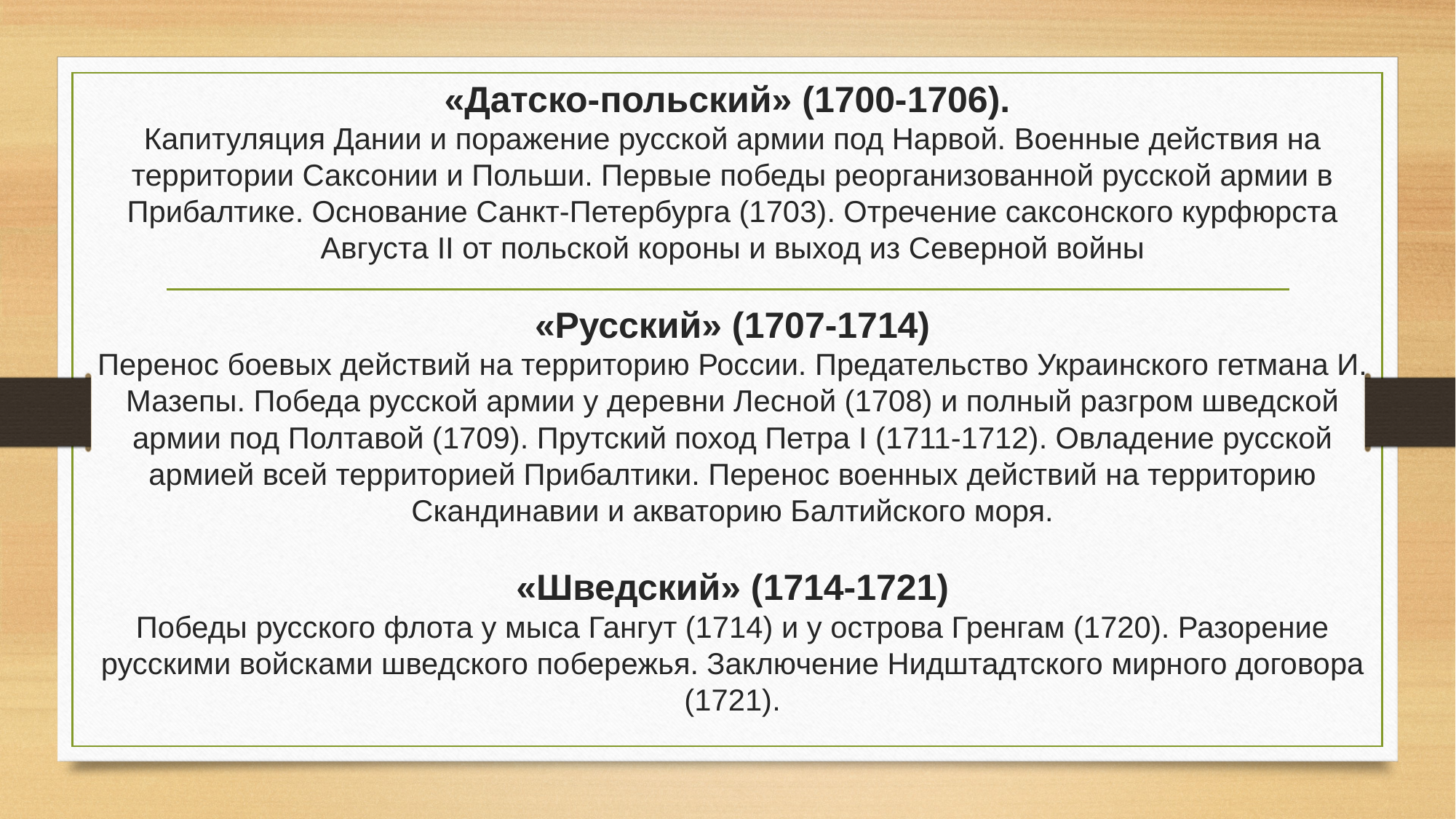

# «Датско-польский» (1700-1706). Капитуляция Дании и поражение русской армии под Нарвой. Военные действия на территории Саксонии и Польши. Первые победы реорганизованной русской армии в Прибалтике. Основание Санкт-Петербурга (1703). Отречение саксонского курфюрста Августа II от польской короны и выход из Северной войны «Русский» (1707-1714) Перенос боевых действий на территорию России. Предательство Украинского гетмана И. Мазепы. Победа русской армии у деревни Лесной (1708) и полный разгром шведской армии под Полтавой (1709). Прутский поход Петра I (1711-1712). Овладение русской армией всей территорией Прибалтики. Перенос военных действий на территорию Скандинавии и акваторию Балтийского моря. «Шведский» (1714-1721) Победы русского флота у мыса Гангут (1714) и у острова Гренгам (1720). Разорение русскими войсками шведского побережья. Заключение Нидштадтского мирного договора (1721).